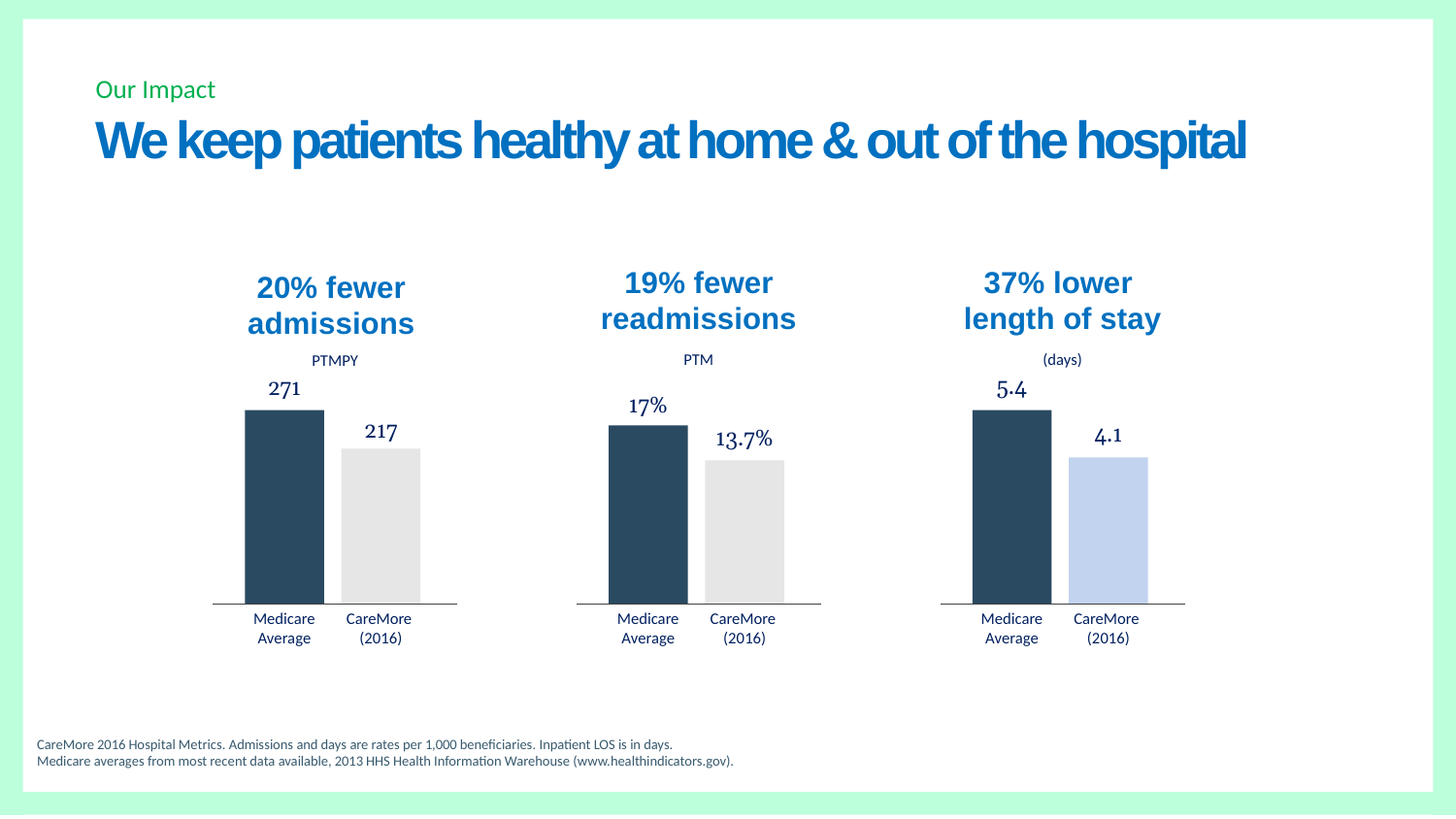

Our Impact
We keep patients healthy at home & out of the hospital
19% fewer readmissions
37% lower
length of stay
20% fewer
admissions
PTM
(days)
PTMPY
5.4
271
17%

217
4.1
13.7%

Medicare Average
CareMore
(2016)
Medicare Average
CareMore
(2016)
Medicare Average
CareMore
(2016)
CareMore 2016 Hospital Metrics. Admissions and days are rates per 1,000 beneficiaries. Inpatient LOS is in days.
Medicare averages from most recent data available, 2013 HHS Health Information Warehouse (www.healthindicators.gov).
CareMore 2016 Hospital Metrics. Admissions and days are rates per 1,000 beneficiaries. Inpatient LOS is in days.
Medicare averages from most recent data available, 2013 HHS Health Information Warehouse (www.healthindicators.gov).